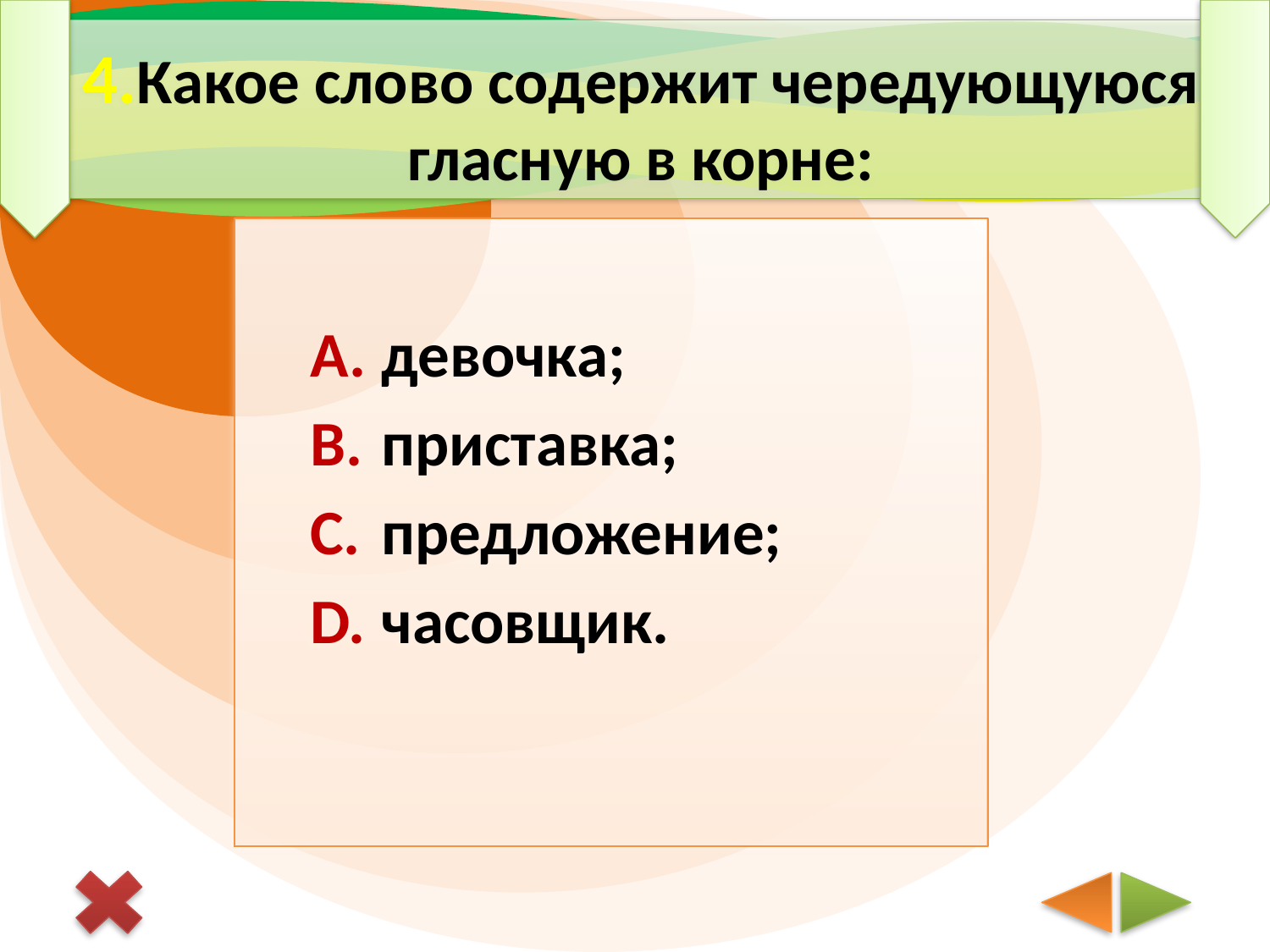

# 4.Какое слово содержит чередующуюся гласную в корне:

девочка;
приставка;
предложение;
часовщик.